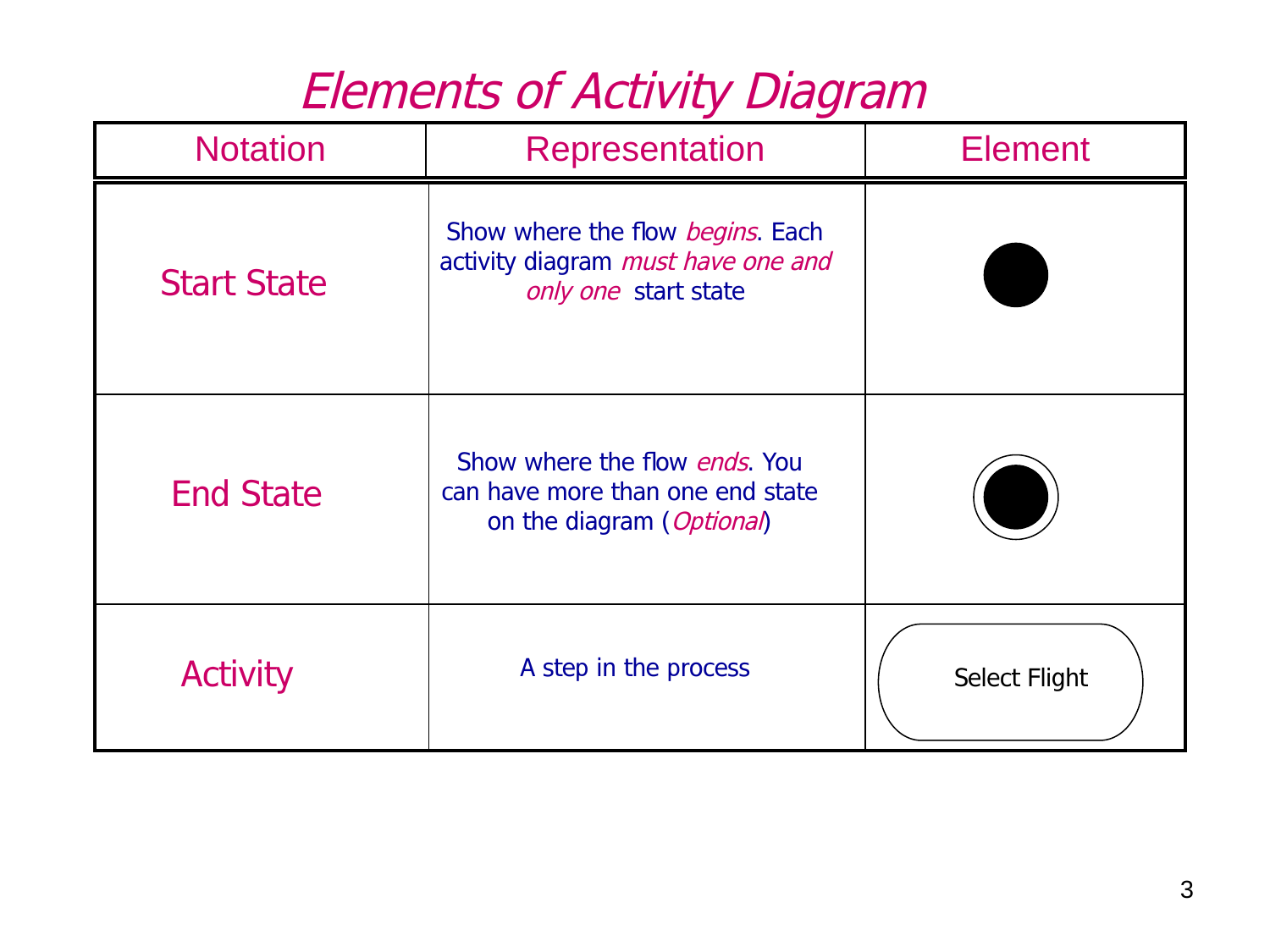

Elements of Activity Diagram
| Notation | Representation | Element |
| --- | --- | --- |
|  |  |  |
| --- | --- | --- |
|  |  |  |
|  |  |  |
Show where the flow begins. Each activity diagram must have one and only one  start state

Start State
Show where the flow ends. You can have more than one end state on the diagram (Optional)

End State

Activity
A step in the process

Select Flight
3